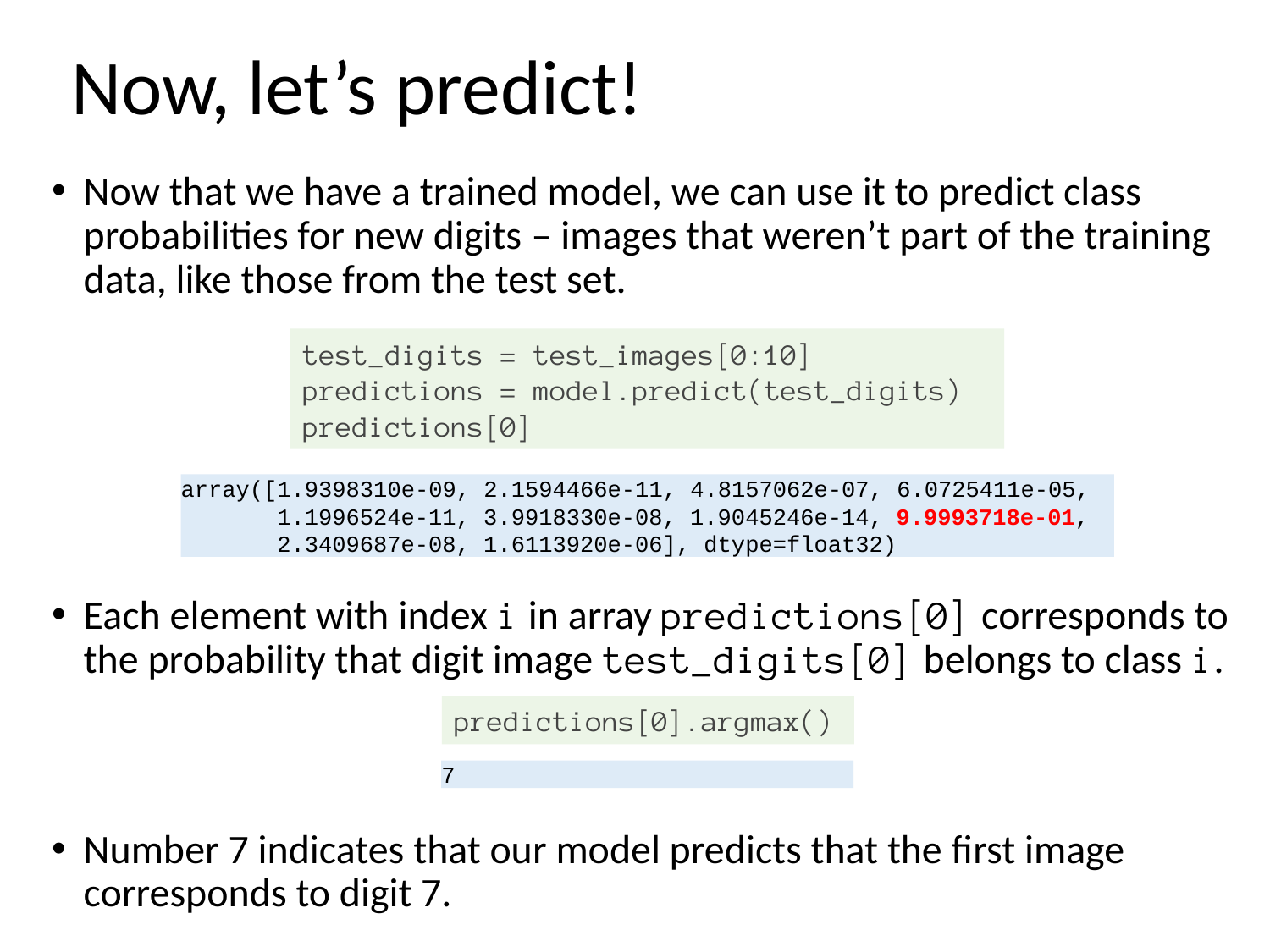

# Now, let’s predict!
Now that we have a trained model, we can use it to predict class probabilities for new digits – images that weren’t part of the training data, like those from the test set.
test_digits = test_images[0:10]
predictions = model.predict(test_digits)
predictions[0]
array([1.9398310e-09, 2.1594466e-11, 4.8157062e-07, 6.0725411e-05,
       1.1996524e-11, 3.9918330e-08, 1.9045246e-14, 9.9993718e-01,
       2.3409687e-08, 1.6113920e-06], dtype=float32)
Each element with index i in array predictions[0] corresponds to the probability that digit image test_digits[0] belongs to class i.
predictions[0].argmax()
7
Number 7 indicates that our model predicts that the first image corresponds to digit 7.